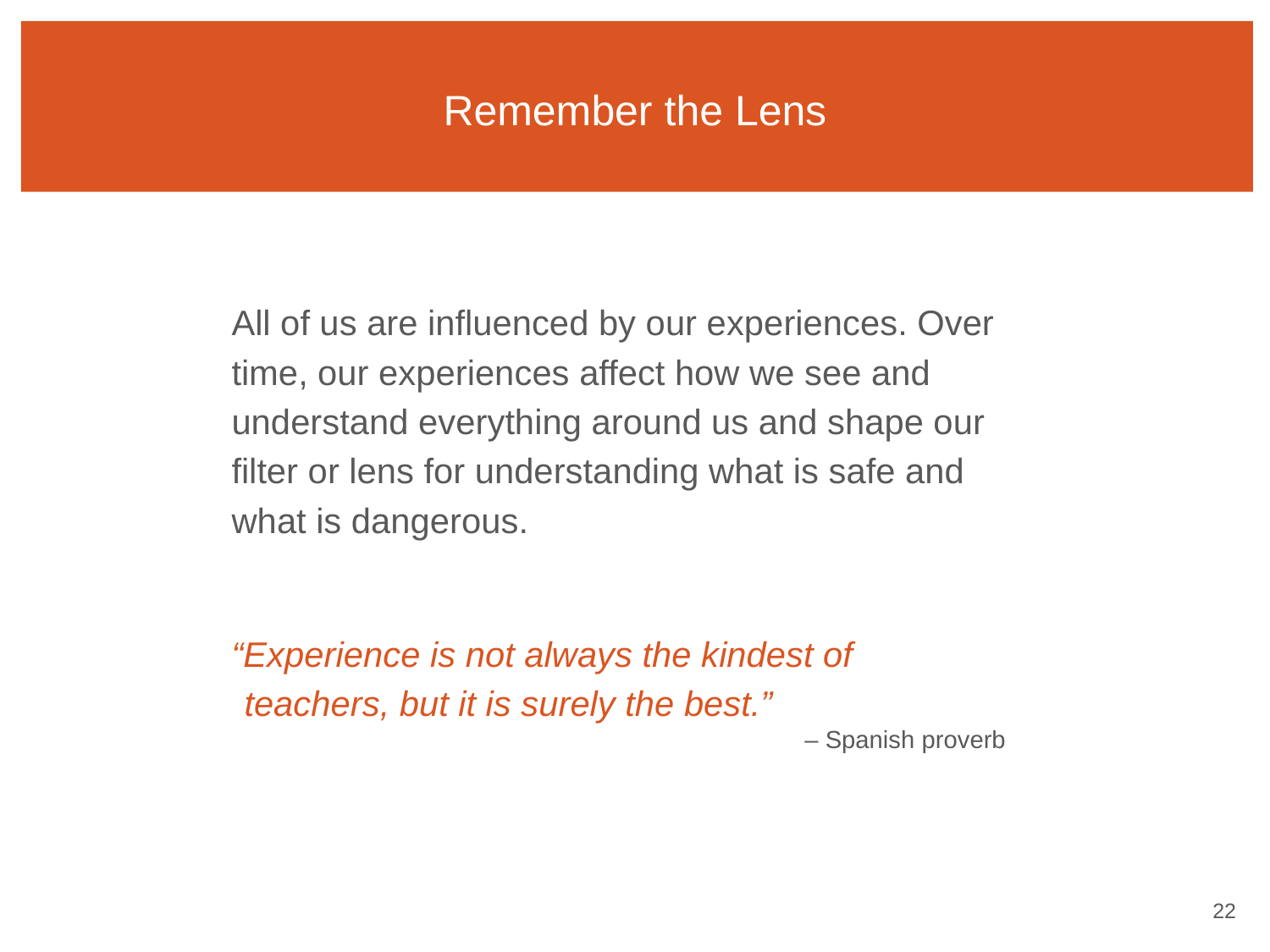

# Remember the Lens
All of us are influenced by our experiences. Over time, our experiences affect how we see and understand everything around us and shape our filter or lens for understanding what is safe and what is dangerous.

“Experience is not always the kindest of teachers, but it is surely the best.”
– Spanish proverb
22